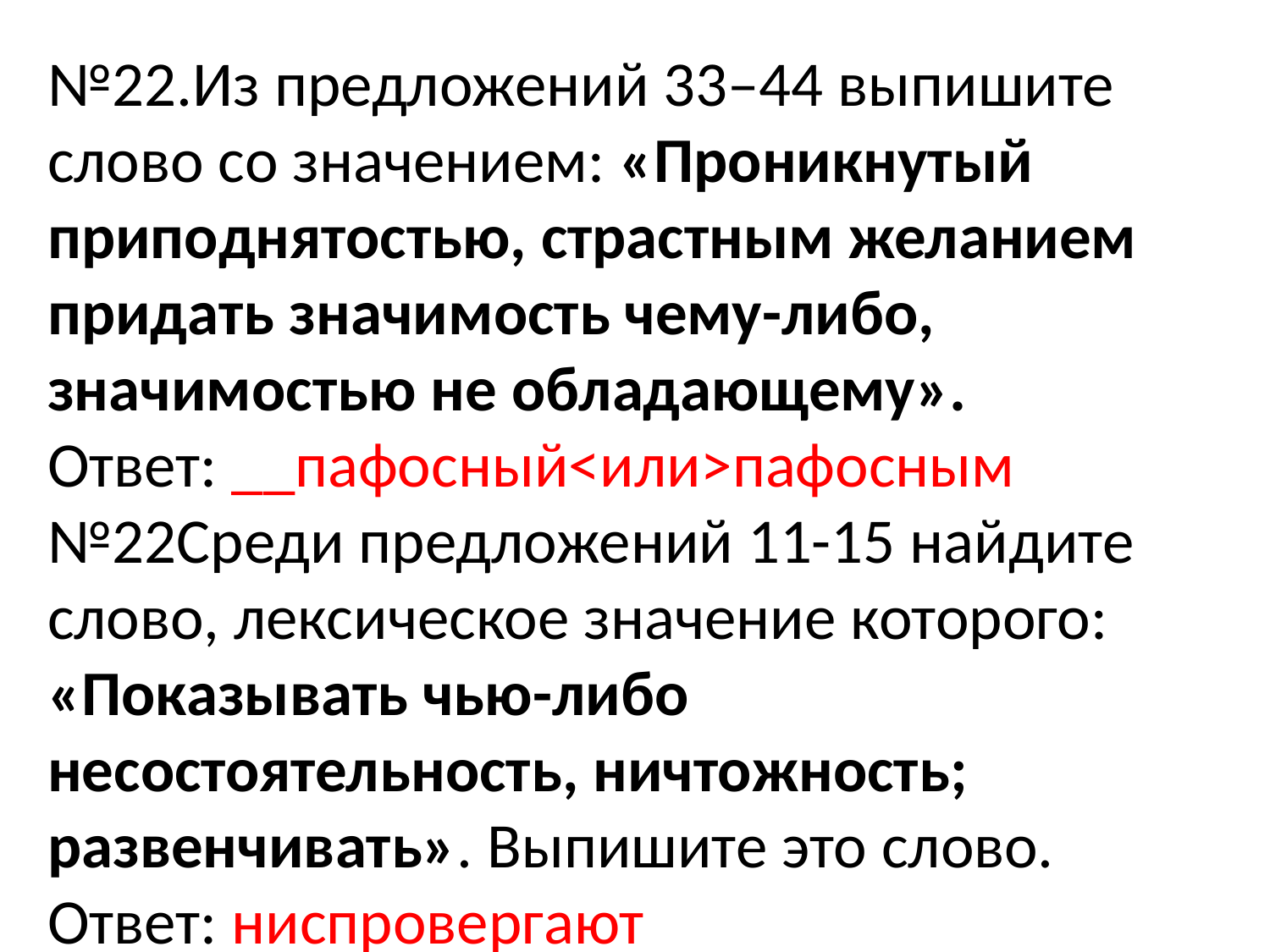

№22.Из предложений 33–44 выпишите слово со значением: «Проникнутый
приподнятостью, страстным желанием придать значимость чему-либо,
значимостью не обладающему».
Ответ: __пафосный<или>пафосным
№22Среди предложений 11-15 найдите слово, лексическое значение которого: «Показывать чью-либо несостоятельность, ничтожность; развенчивать». Выпишите это слово.
Ответ: ниспровергают